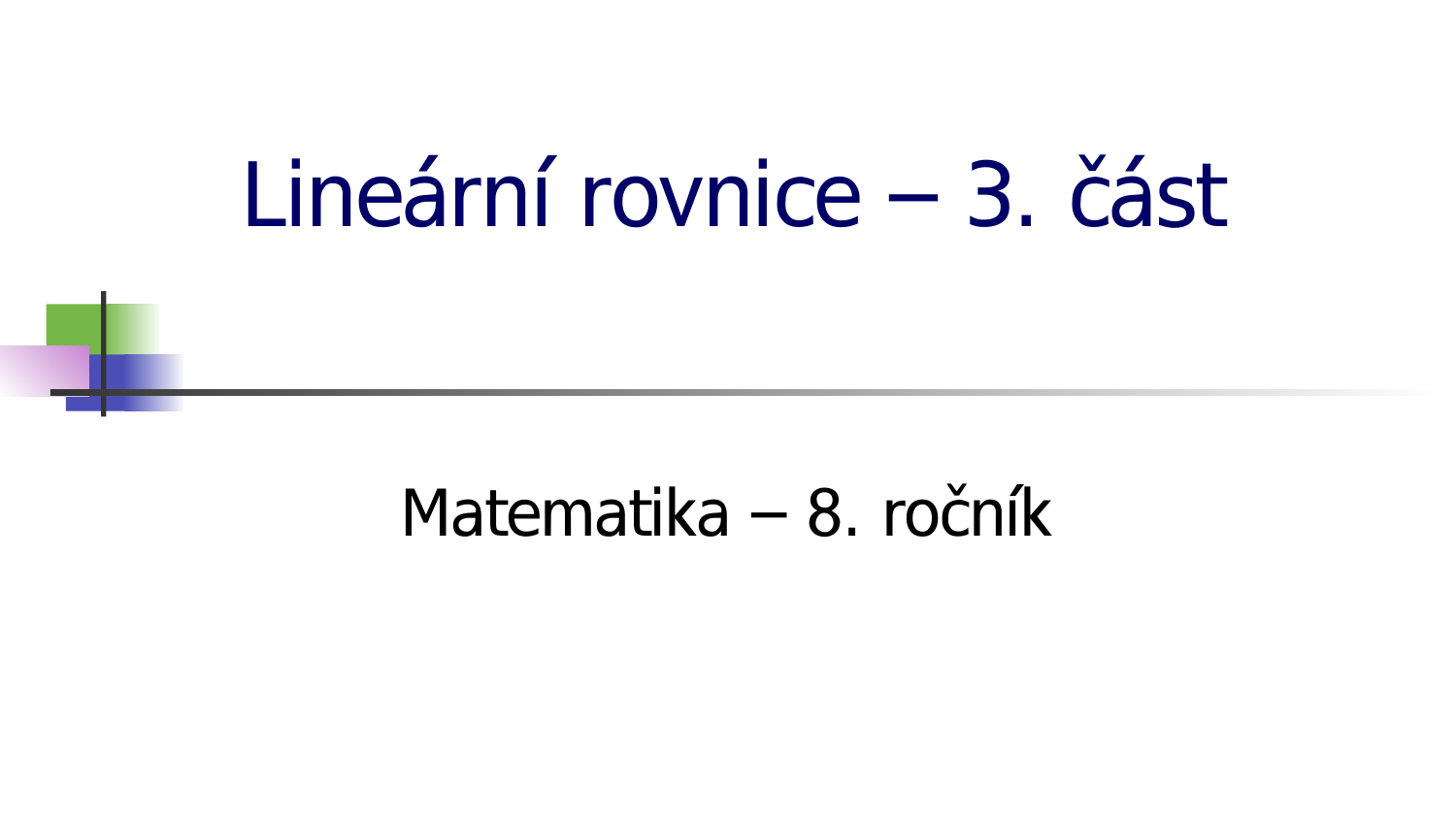

# Lineární rovnice – 3. část
Matematika – 8. ročník